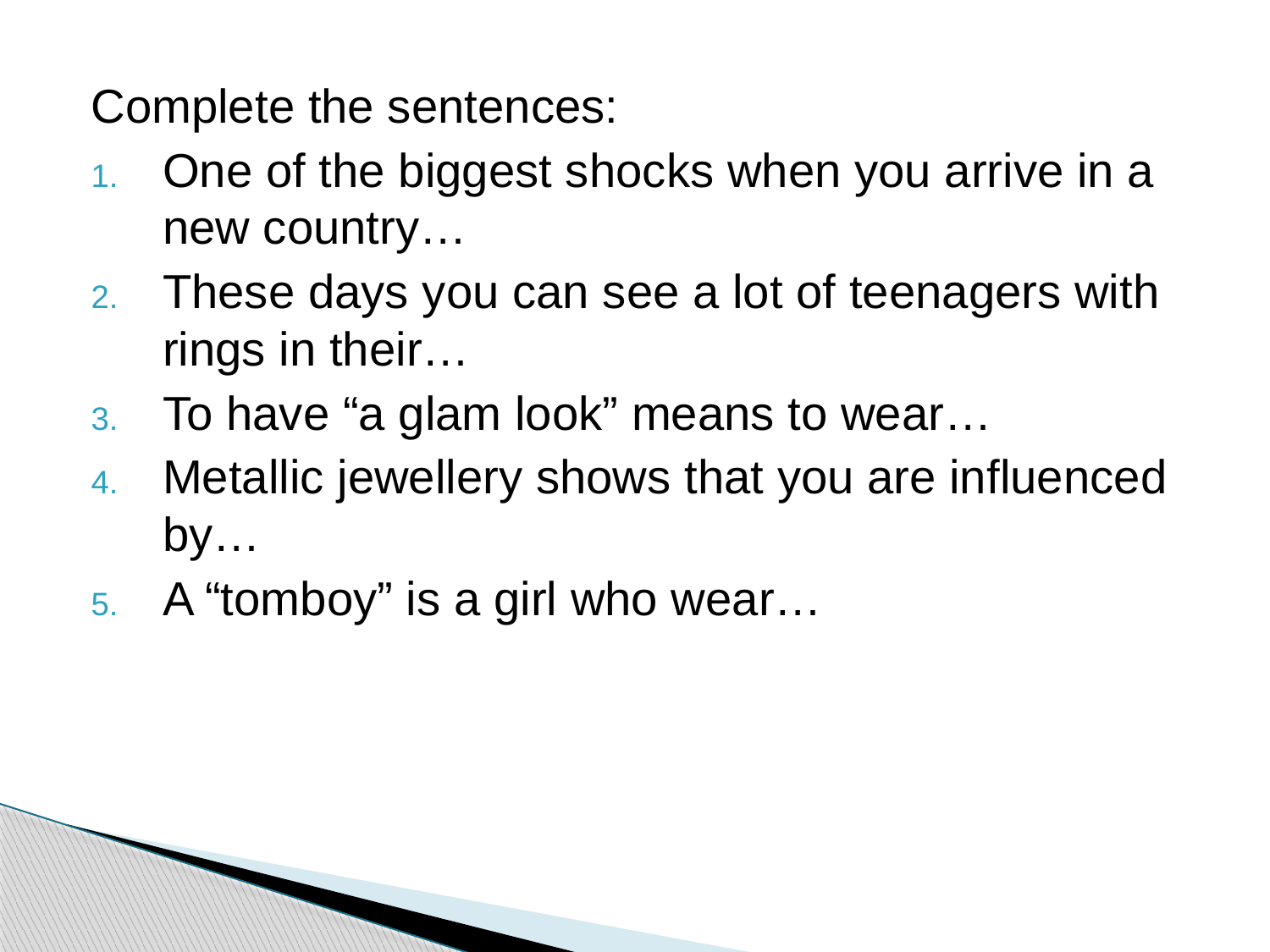

Complete the sentences:
One of the biggest shocks when you arrive in a new country…
These days you can see a lot of teenagers with rings in their…
To have “a glam look” means to wear…
Metallic jewellery shows that you are influenced by…
A “tomboy” is a girl who wear…